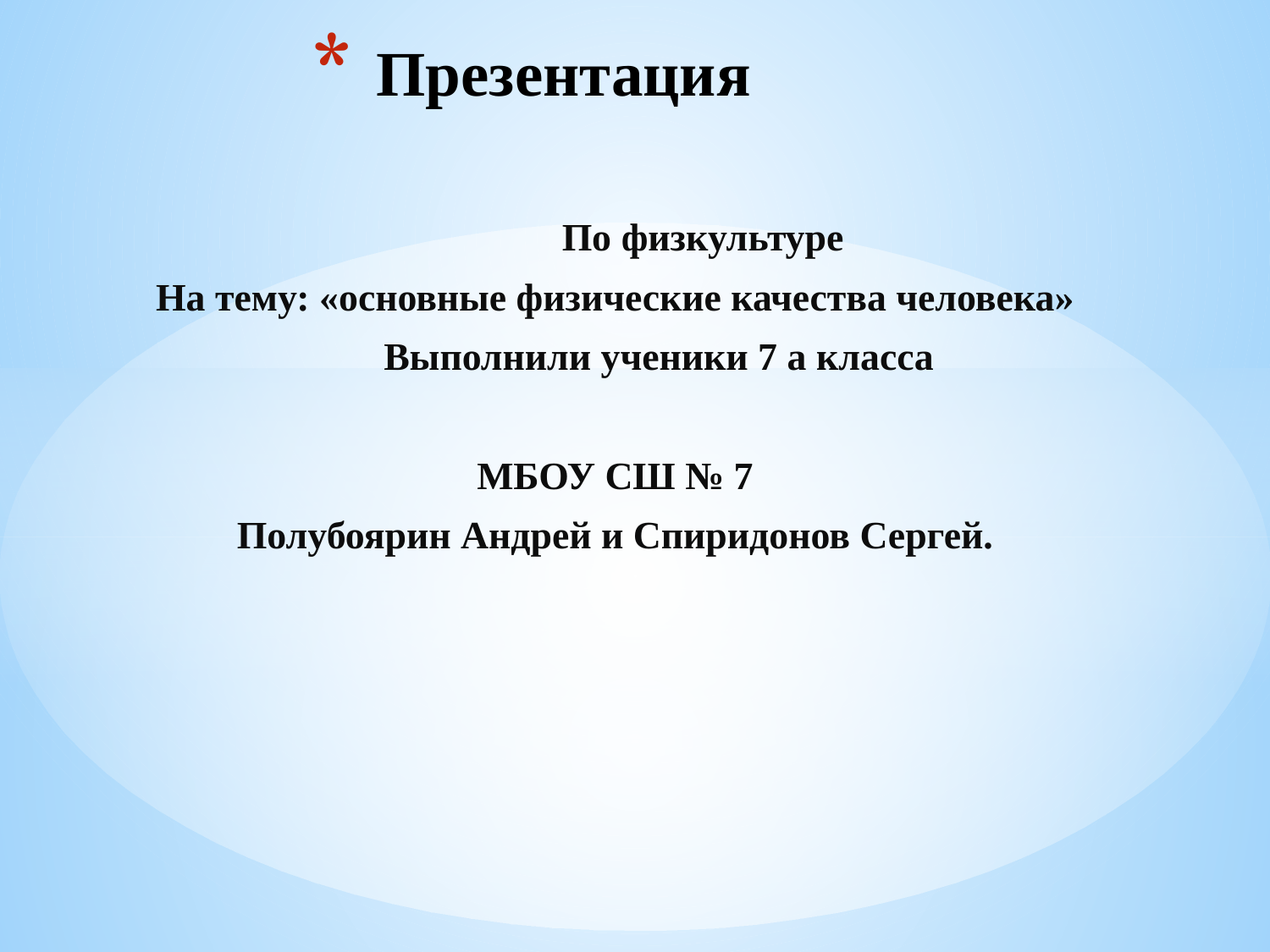

# Презентация
                  По физкультуре
На тему: «основные физические качества человека»
         Выполнили ученики 7 а класса

МБОУ СШ № 7
Полубоярин Андрей и Спиридонов Сергей.